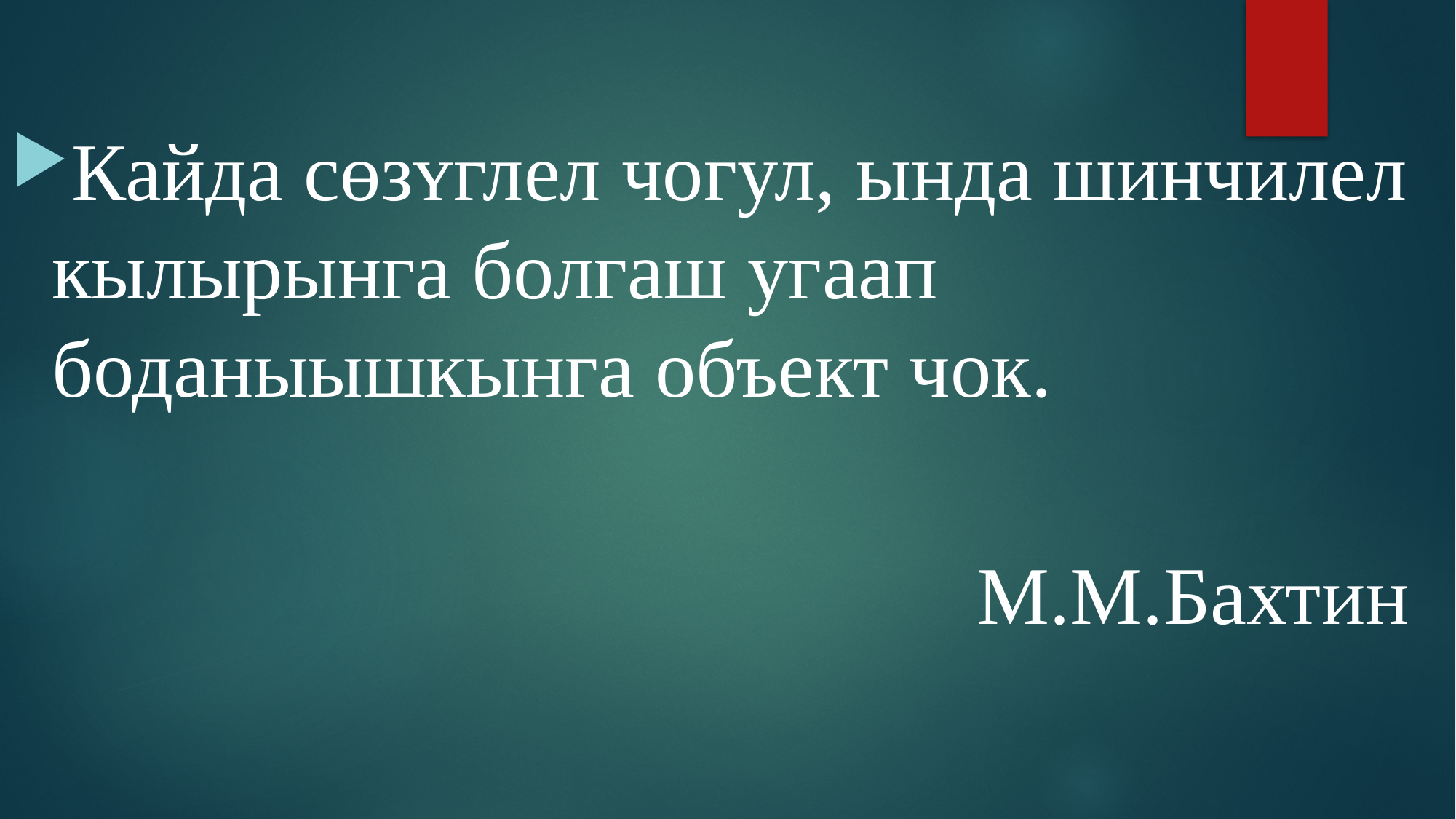

Кайда сөзʏглел чогул, ында шинчилел кылырынга болгаш угаап боданыышкынга объект чок.

                                               М.М.Бахтин